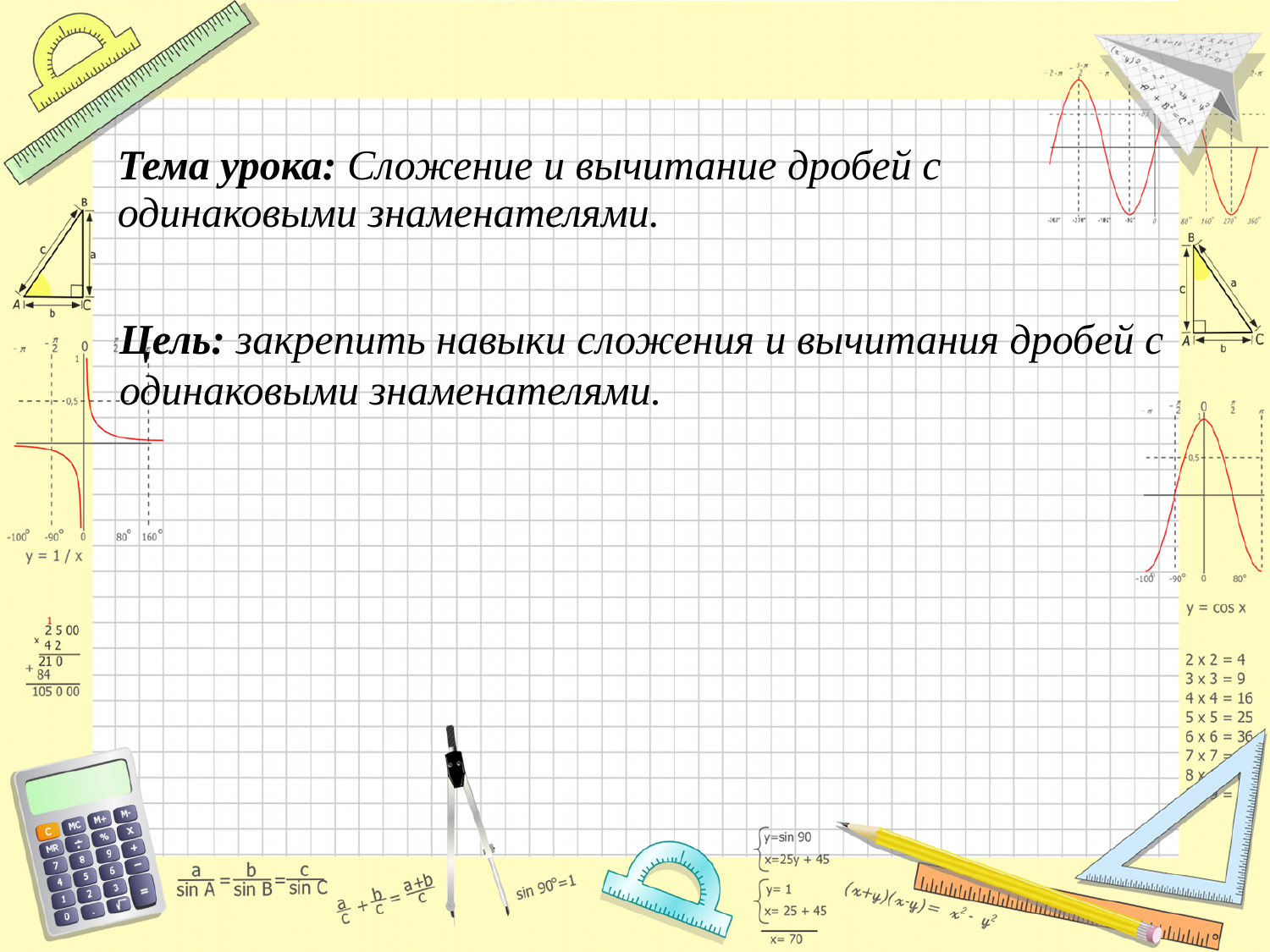

| Тема урока: Сложение и вычитание дробей с одинаковыми знаменателями. |
| --- |
Цель: закрепить навыки сложения и вычитания дробей с одинаковыми знаменателями.